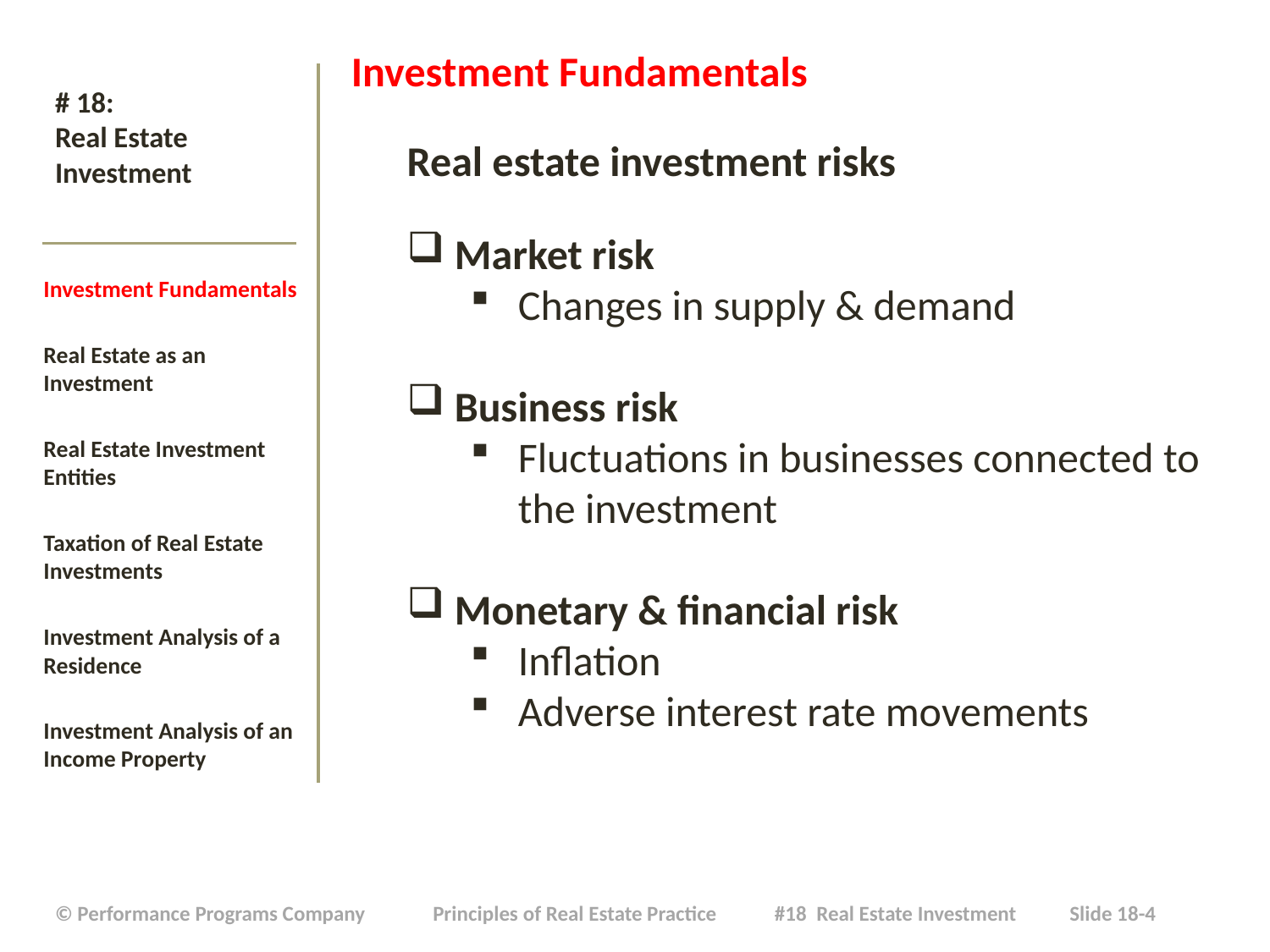

Investment Fundamentals

Real estate investment risks

Market risk
Changes in supply & demand
Business risk
Fluctuations in businesses connected to the investment
Monetary & financial risk
Inflation
Adverse interest rate movements
# # 18: Real Estate Investment

Investment Fundamentals

Real Estate as an Investment

Real Estate Investment Entities

Taxation of Real Estate Investments

Investment Analysis of a Residence

Investment Analysis of an Income Property

| © Performance Programs Company Principles of Real Estate Practice #18 Real Estate Investment Slide 18-4 |
| --- |